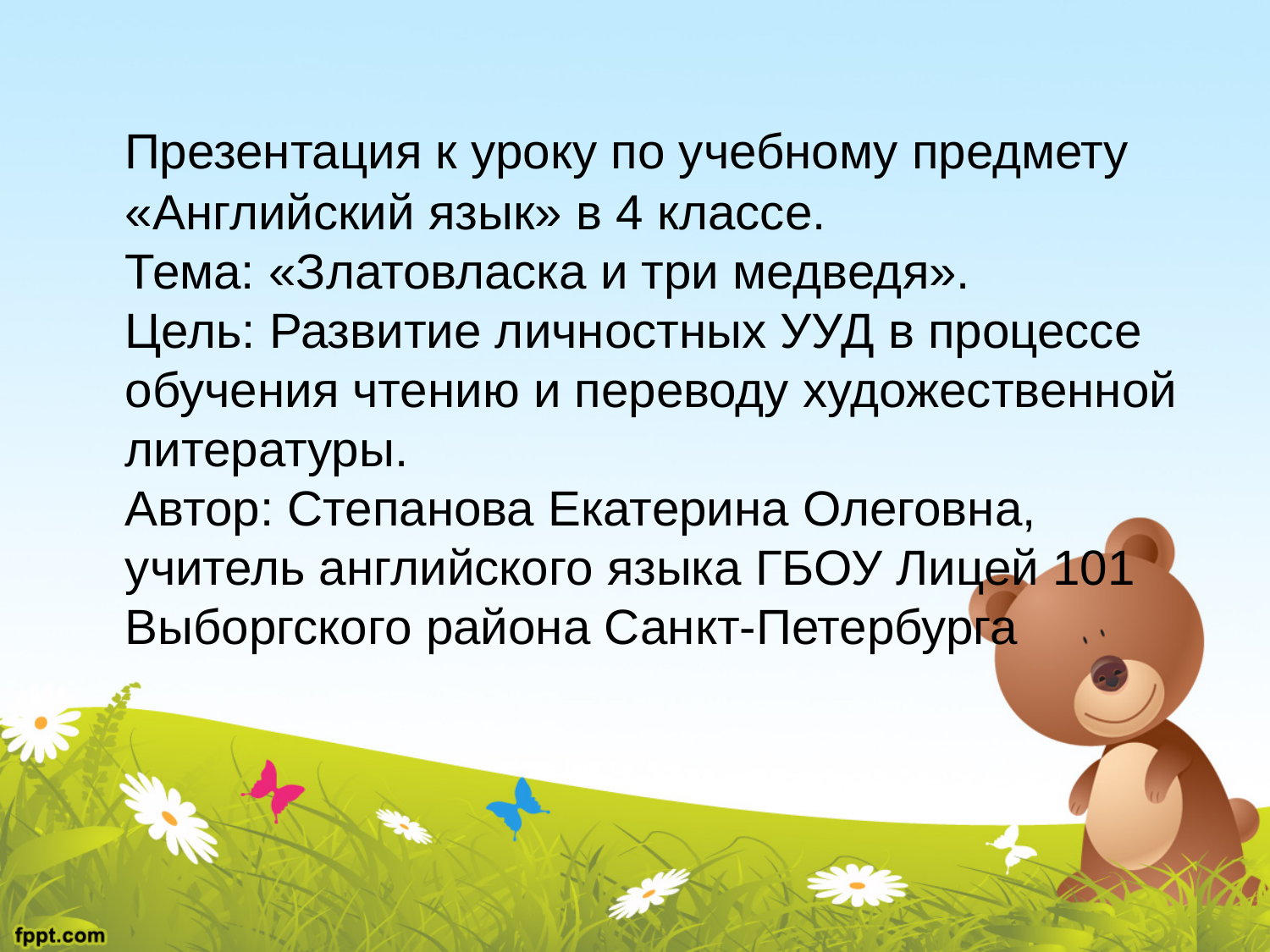

Презентация к уроку по учебному предмету «Английский язык» в 4 классе.
Тема: «Златовласка и три медведя».
Цель: Развитие личностных УУД в процессе обучения чтению и переводу художественной литературы.
Автор: Степанова Екатерина Олеговна, учитель английского языка ГБОУ Лицей 101 Выборгского района Санкт-Петербурга